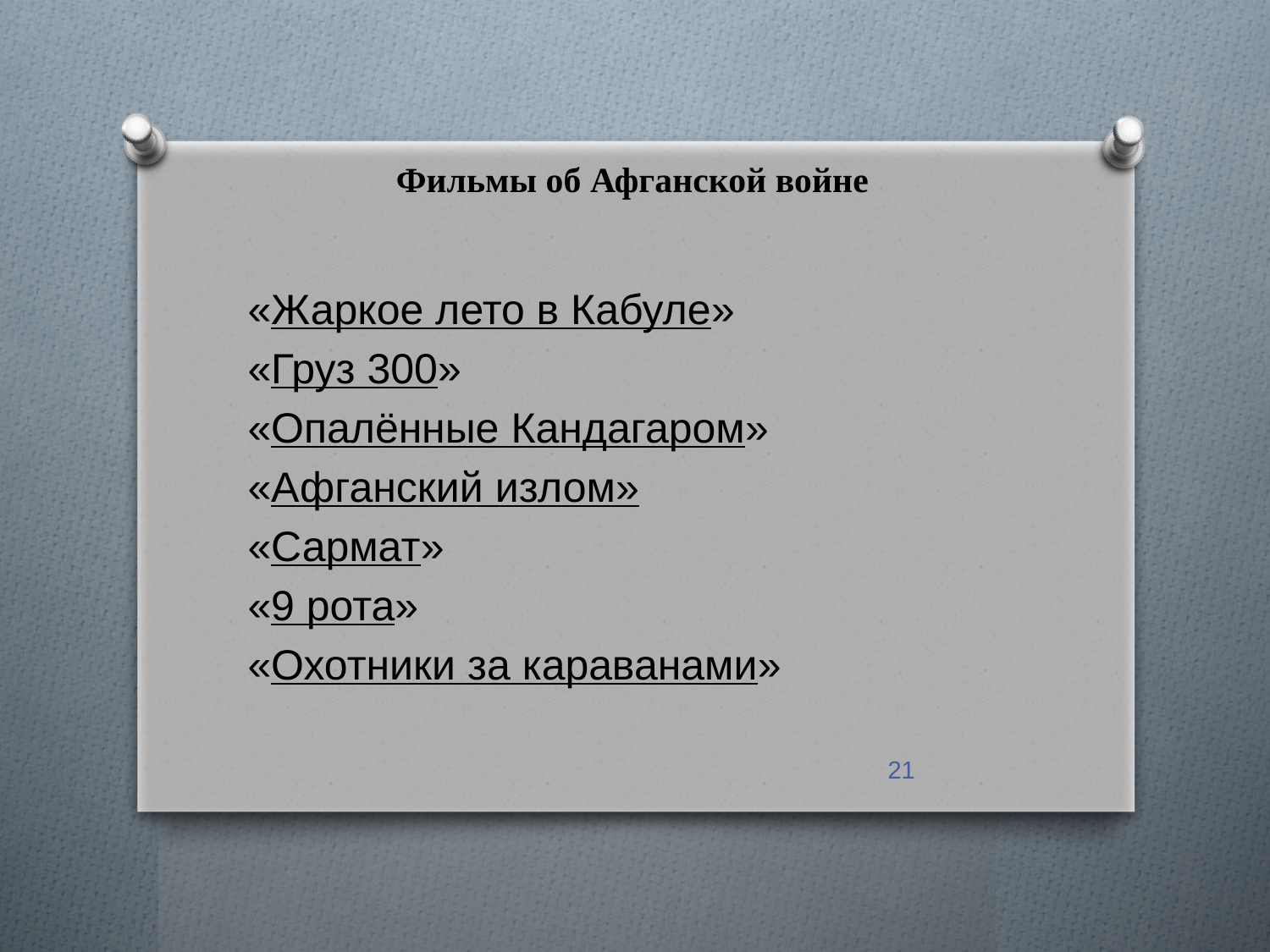

# Фильмы об Афганской войне
«Жаркое лето в Кабуле»
«Груз 300»
«Опалённые Кандагаром»
«Афганский излом»
«Сармат»
«9 рота»
«Охотники за караванами»
21